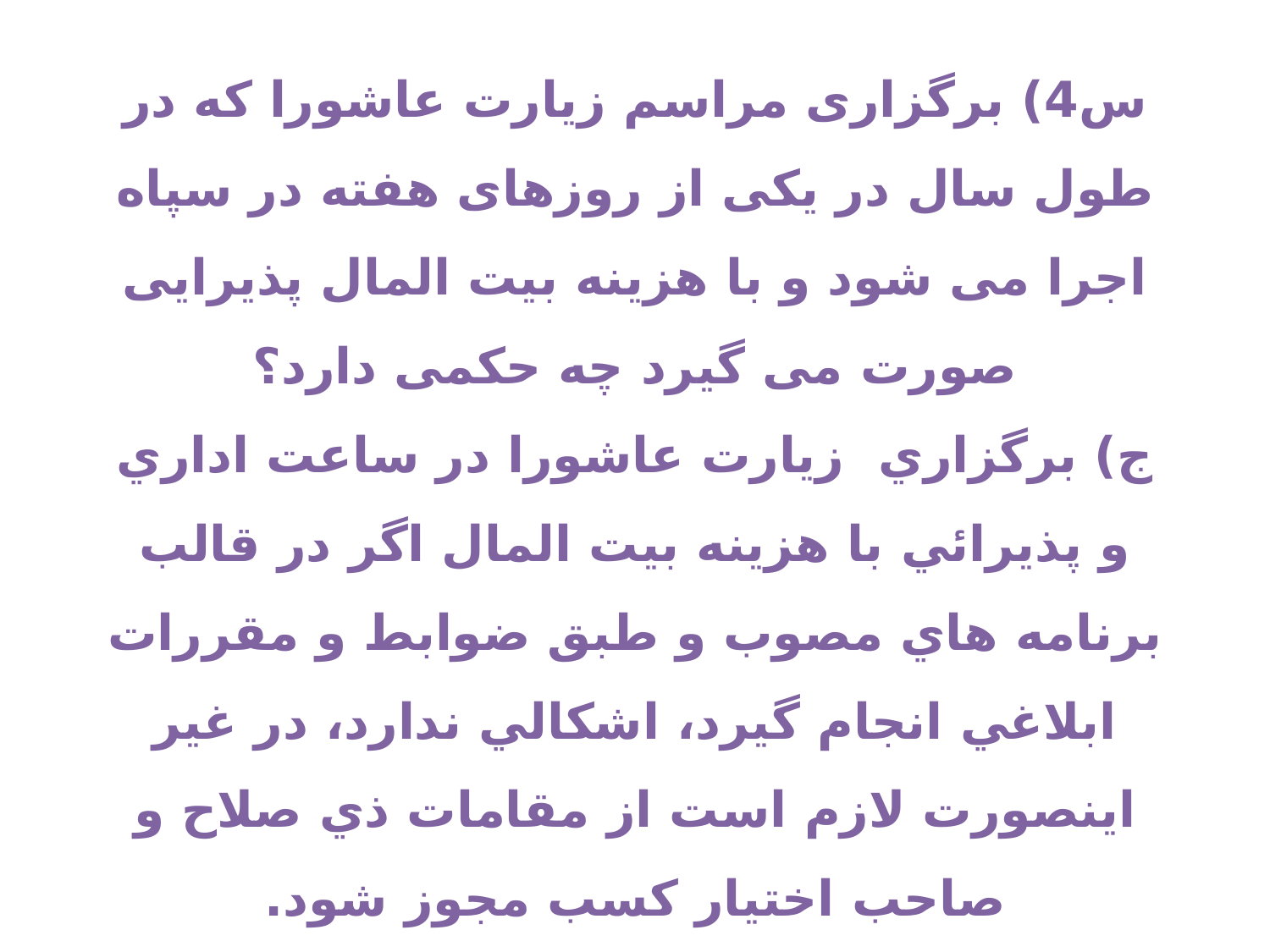

س4) برگزاری مراسم زیارت عاشورا که در طول سال در یکی از روزهای هفته در سپاه اجرا می شود و با هزینه بیت المال پذیرایی صورت می گیرد چه حکمی دارد؟
ج) برگزاري  زيارت عاشورا در ساعت اداري و پذيرائي با هزينه بيت المال اگر در قالب برنامه هاي مصوب و طبق ضوابط و مقررات ابلاغي انجام گيرد، اشكالي ندارد، در غير اينصورت لازم است از مقامات ذي صلاح و صاحب اختيار كسب مجوز شود.